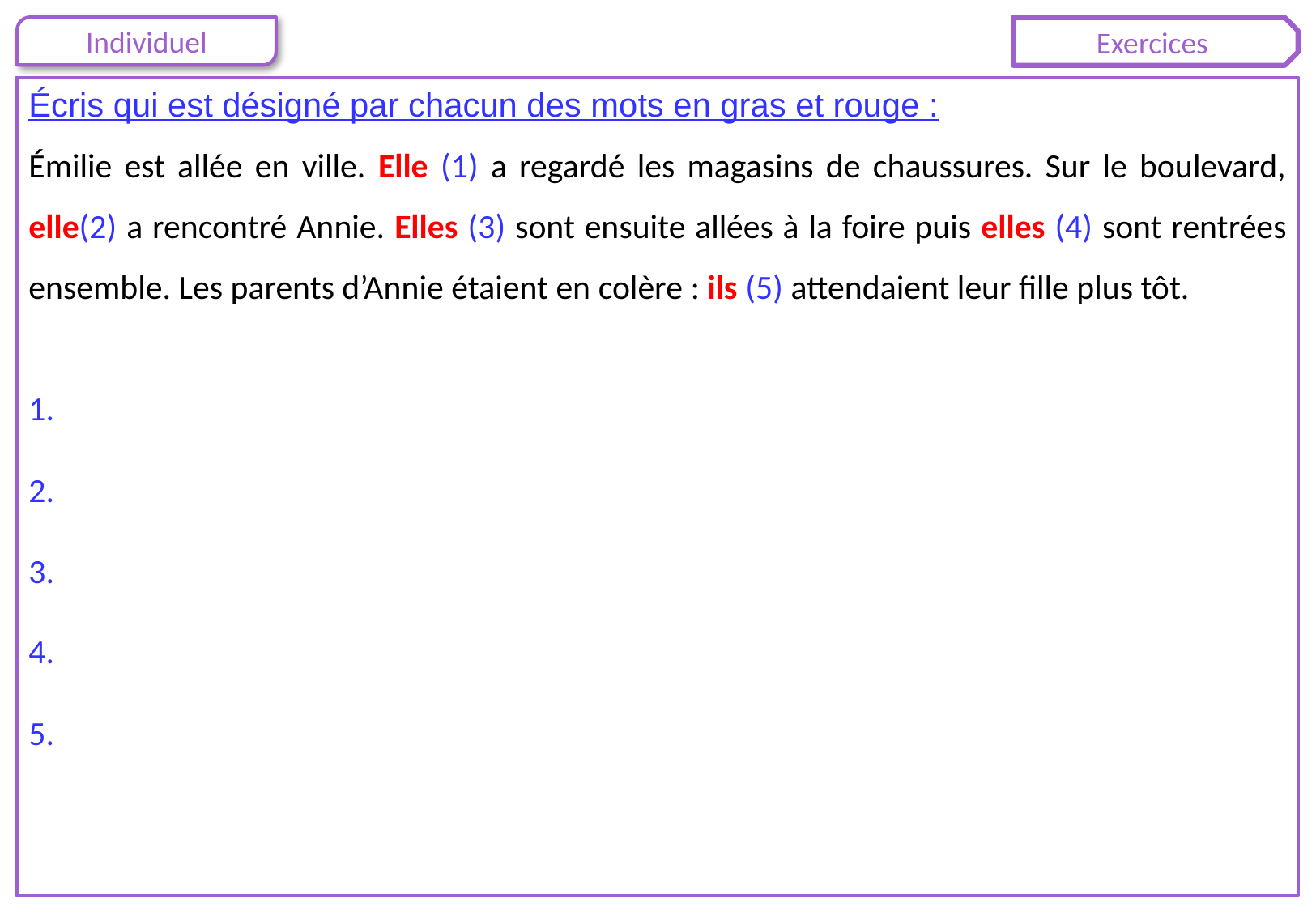

Écris qui est désigné par chacun des mots en gras et rouge :
Émilie est allée en ville. Elle (1) a regardé les magasins de chaussures. Sur le boulevard, elle(2) a rencontré Annie. Elles (3) sont ensuite allées à la foire puis elles (4) sont rentrées ensemble. Les parents d’Annie étaient en colère : ils (5) attendaient leur fille plus tôt.
1.
2.
3.
4.
5.